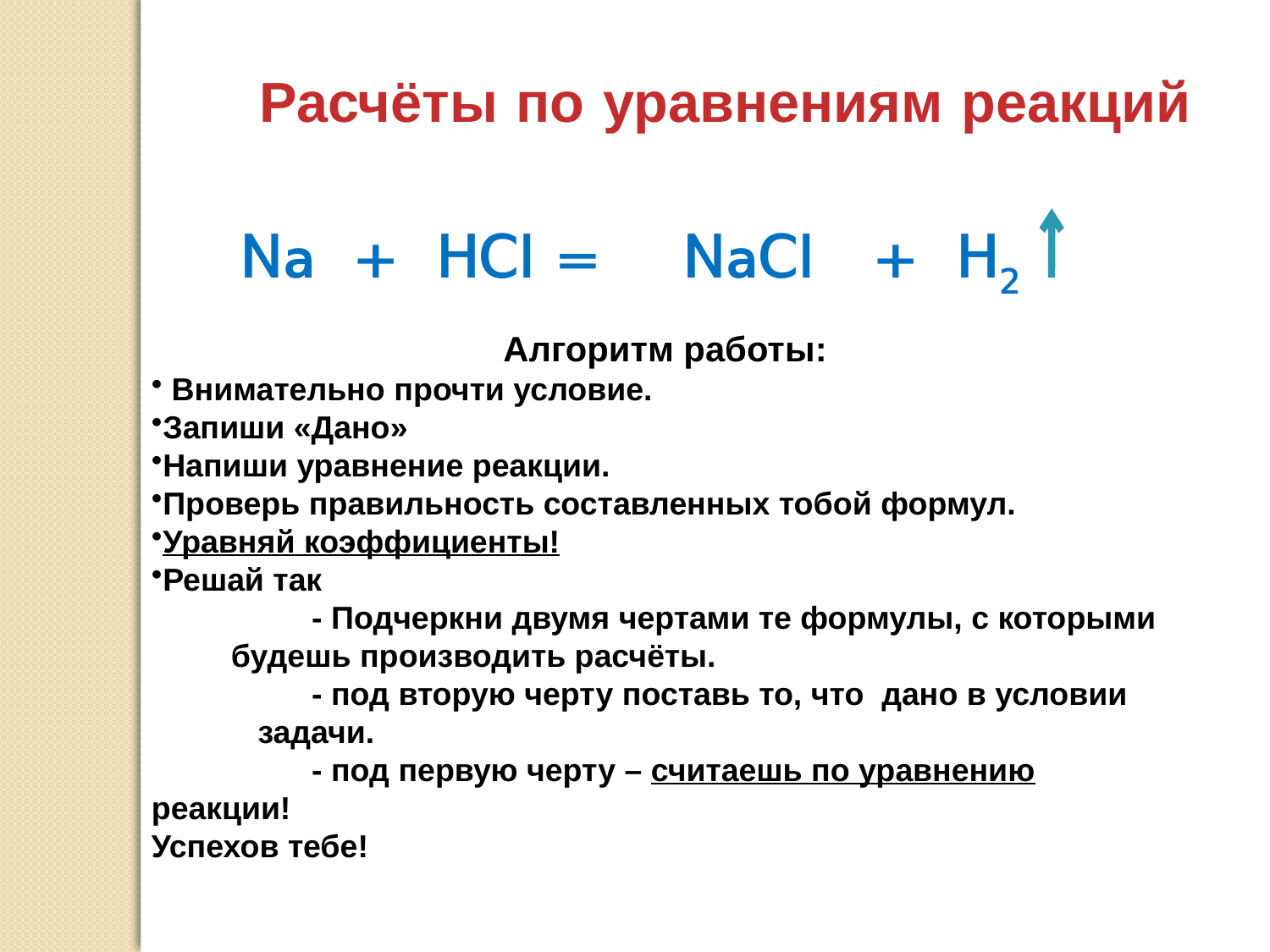

Расчёты по уравнениям реакций
Na  +  HCl =    NaCl   +  H2
Алгоритм работы:
 Внимательно прочти условие.
Запиши «Дано»
Напиши уравнение реакции.
Проверь правильность составленных тобой формул.
Уравняй коэффициенты!
Решай так
                  - Подчеркни двумя чертами те формулы, с которыми            будешь производить расчёты.
                  - под вторую черту поставь то, что  дано в условии                  задачи.
                  - под первую черту – считаешь по уравнению реакции!
Успехов тебе!